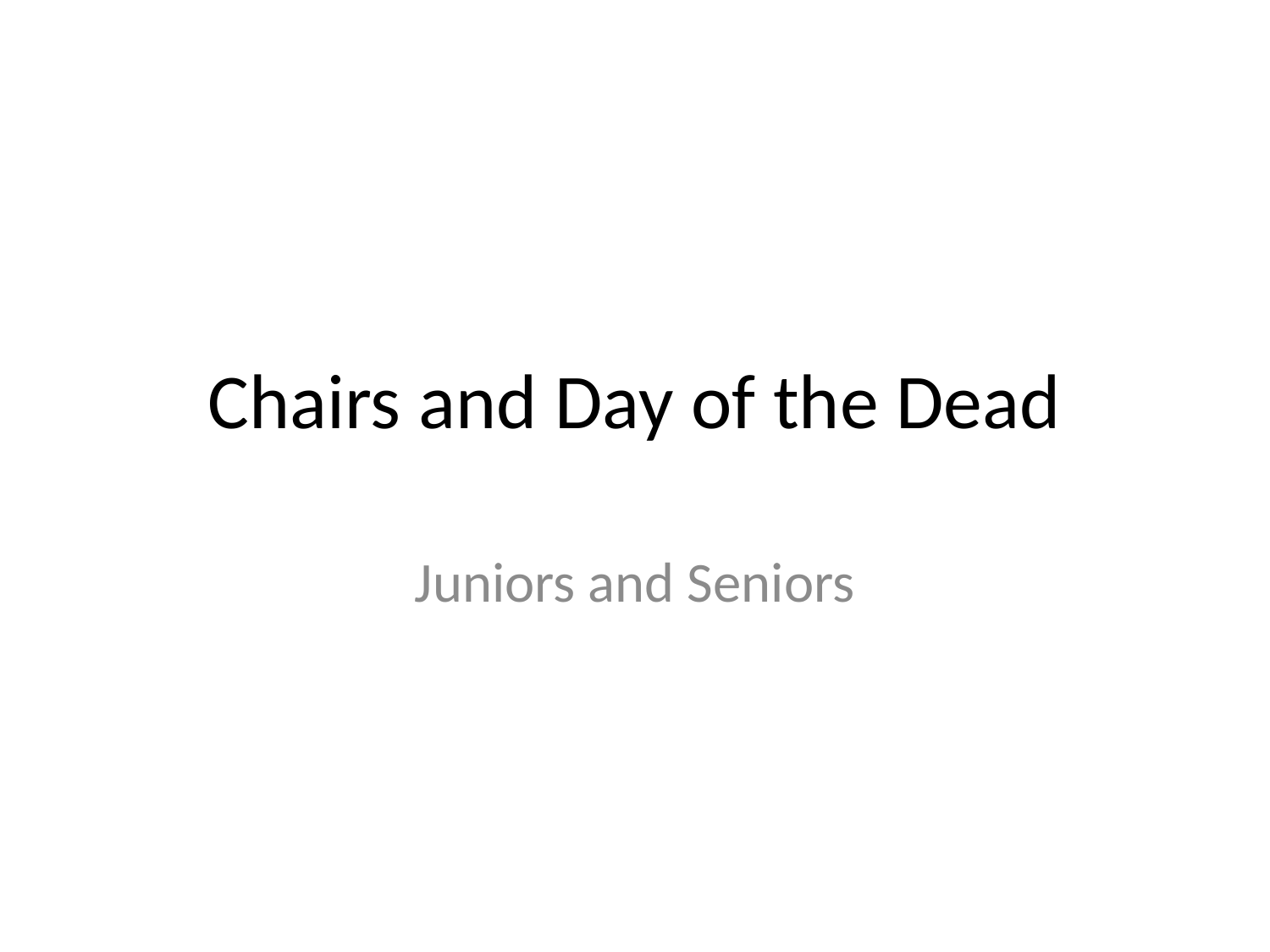

# Chairs and Day of the Dead
Juniors and Seniors